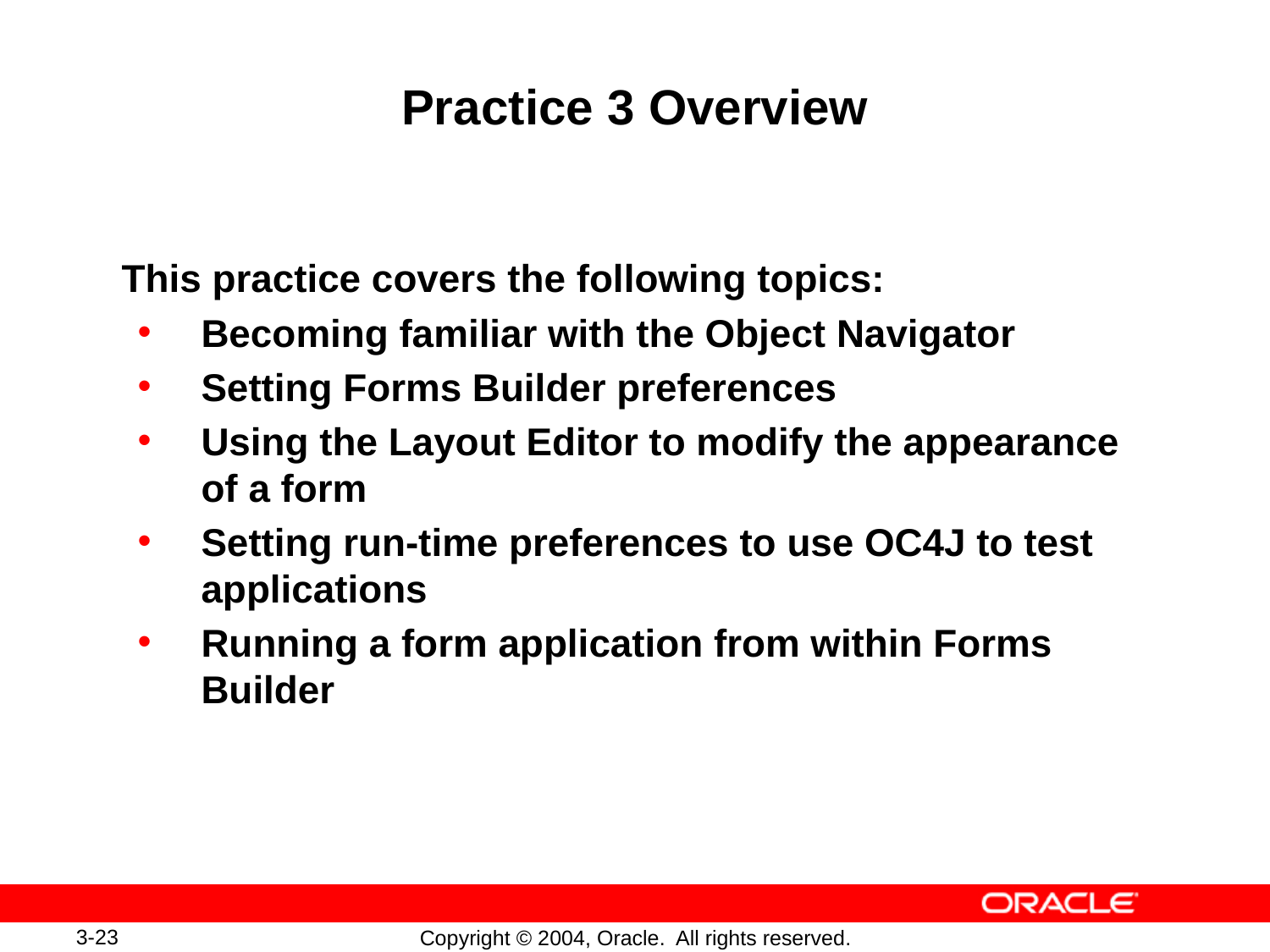

# Practice 3 Overview
This practice covers the following topics:
Becoming familiar with the Object Navigator
Setting Forms Builder preferences
Using the Layout Editor to modify the appearance of a form
Setting run-time preferences to use OC4J to test applications
Running a form application from within Forms Builder